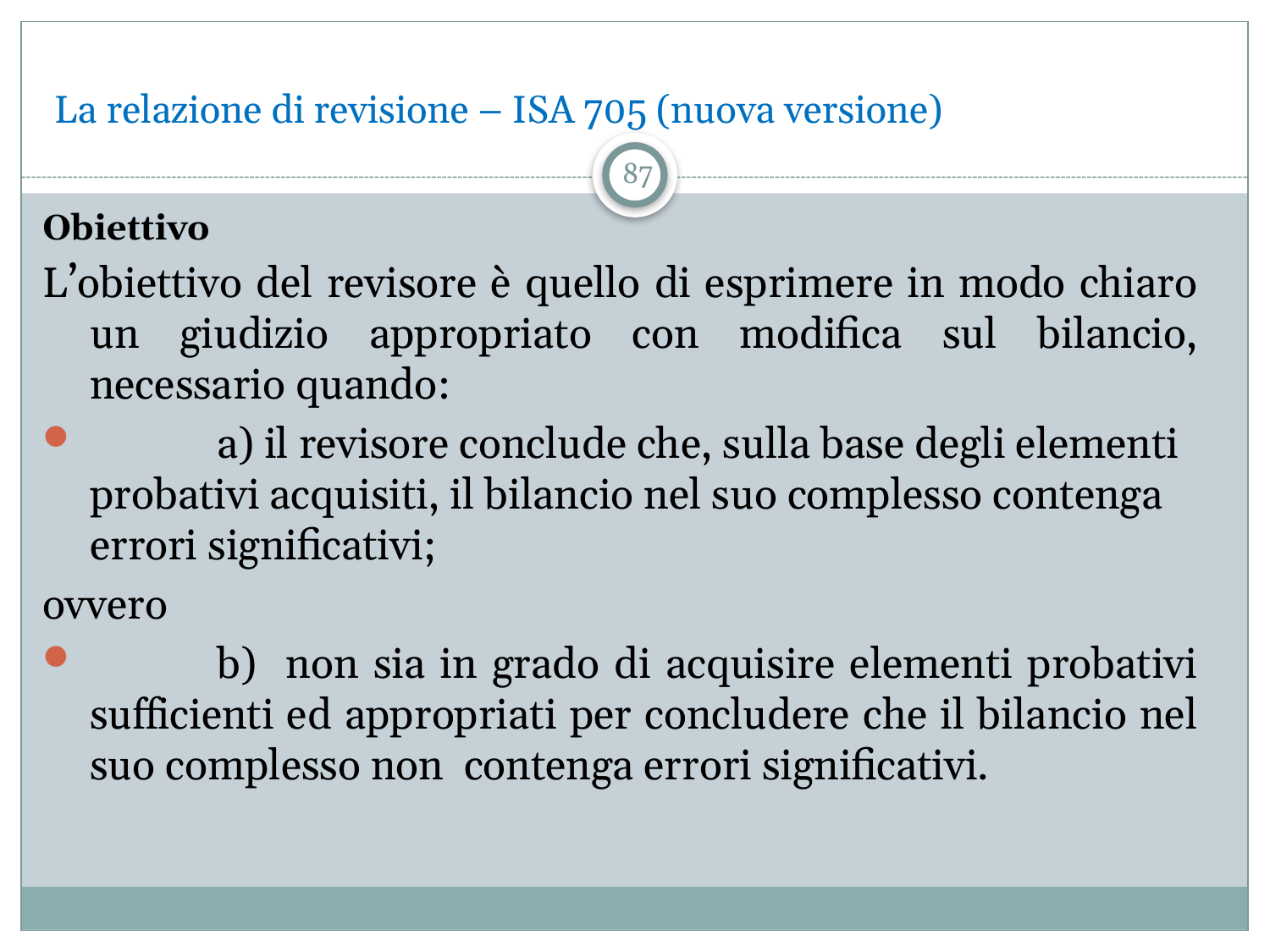

# La relazione di revisione – ISA 705 (nuova versione)
87
Obiettivo
L’obiettivo del revisore è quello di esprimere in modo chiaro un giudizio appropriato con modifica sul bilancio, necessario quando:
	a) il revisore conclude che, sulla base degli elementi probativi acquisiti, il bilancio nel suo complesso contenga  errori significativi;
ovvero
	b)  non sia in grado di acquisire elementi probativi sufficienti ed appropriati per concludere che il bilancio nel suo complesso non  contenga errori significativi.